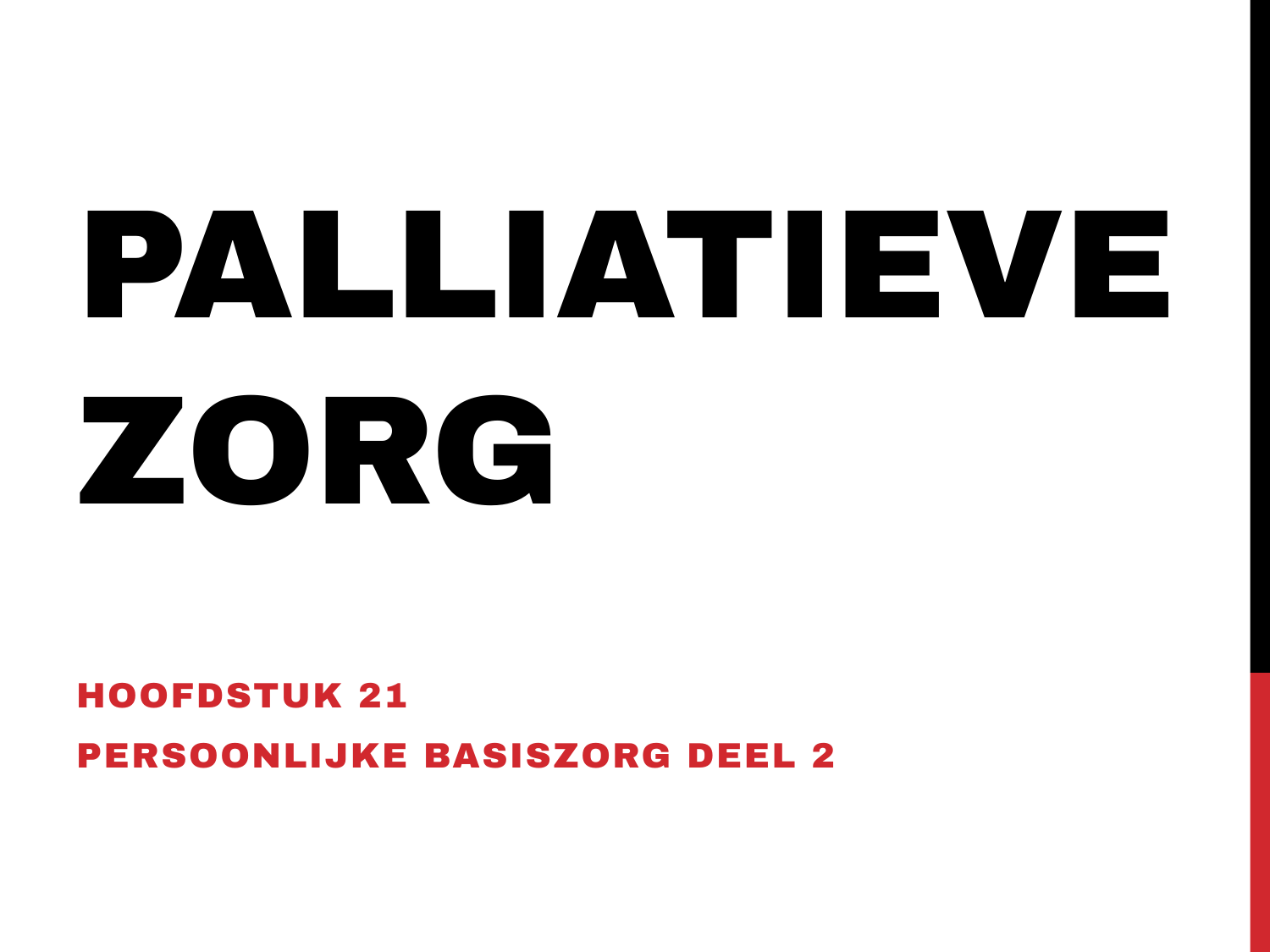

# Palliatieve zorg
Hoofdstuk 21
Persoonlijke basiszorg deel 2